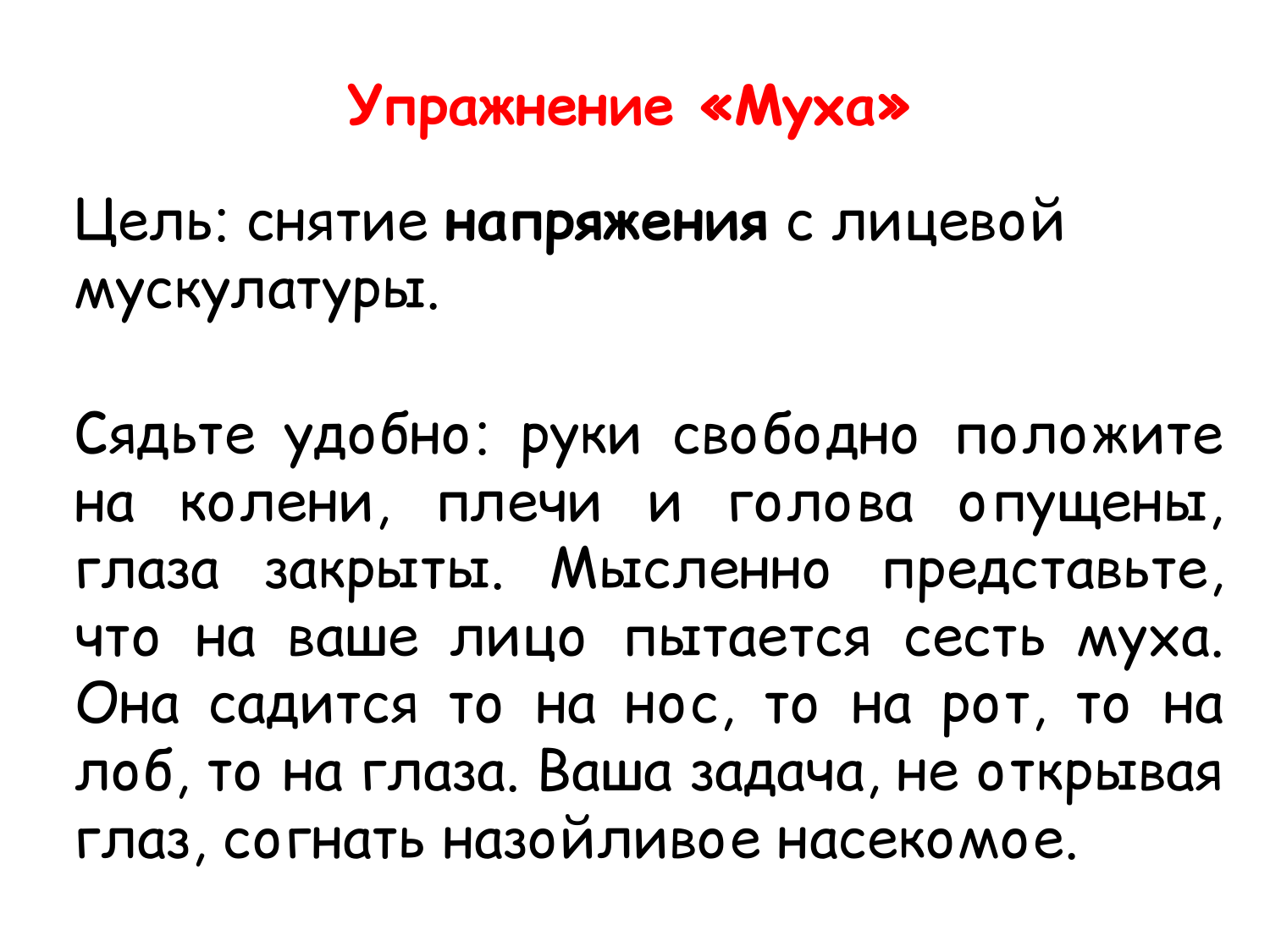

Упражнение «Муха»
Цель: снятие напряжения с лицевой мускулатуры.
Сядьте удобно: руки свободно положите на колени, плечи и голова опущены, глаза закрыты. Мысленно представьте, что на ваше лицо пытается сесть муха. Она садится то на нос, то на рот, то на лоб, то на глаза. Ваша задача, не открывая глаз, согнать назойливое насекомое.